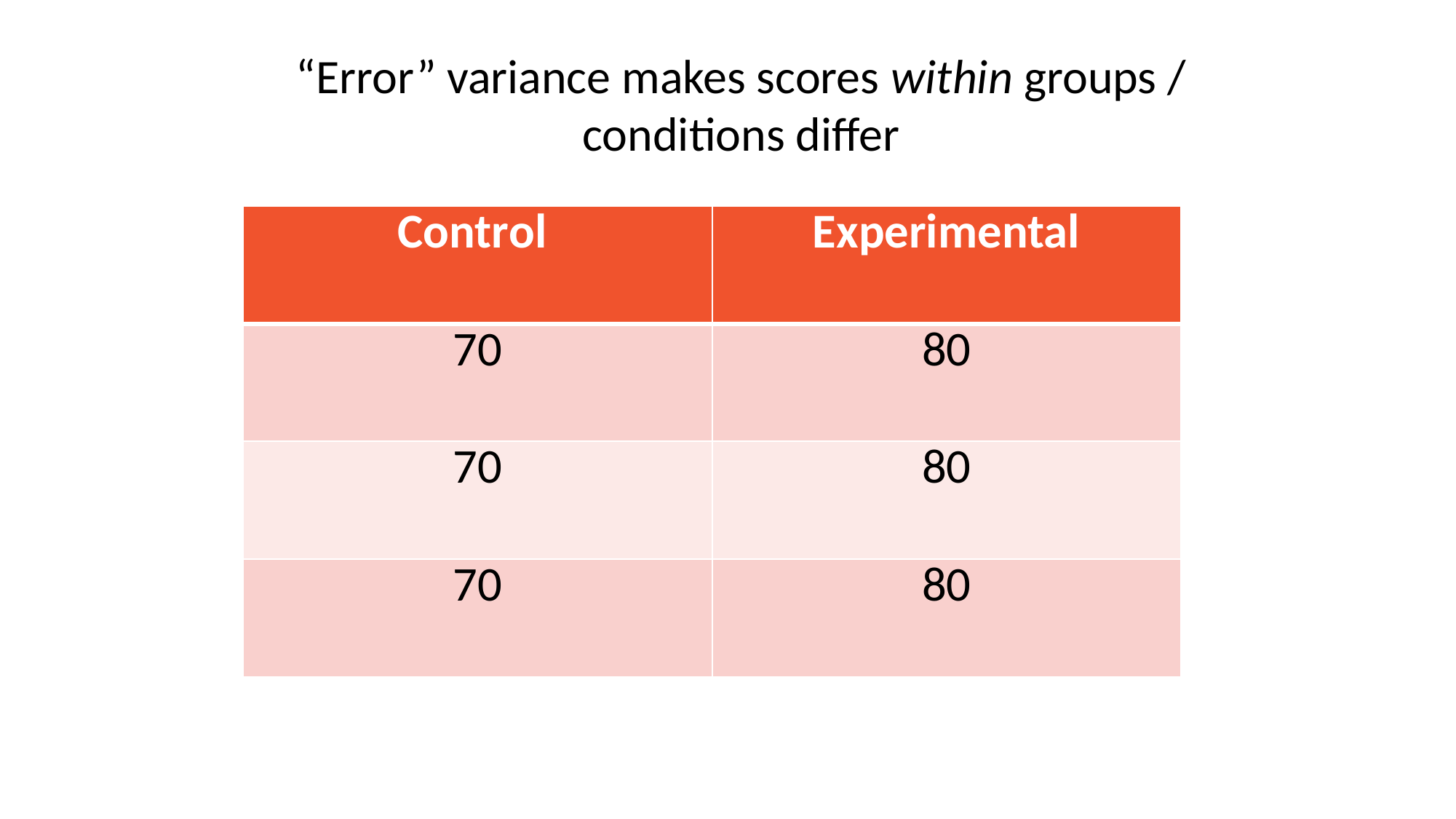

# “Error” variance makes scores within groups / conditions differ
| Control | Experimental |
| --- | --- |
| 70 | 80 |
| 70 | 80 |
| 70 | 80 |